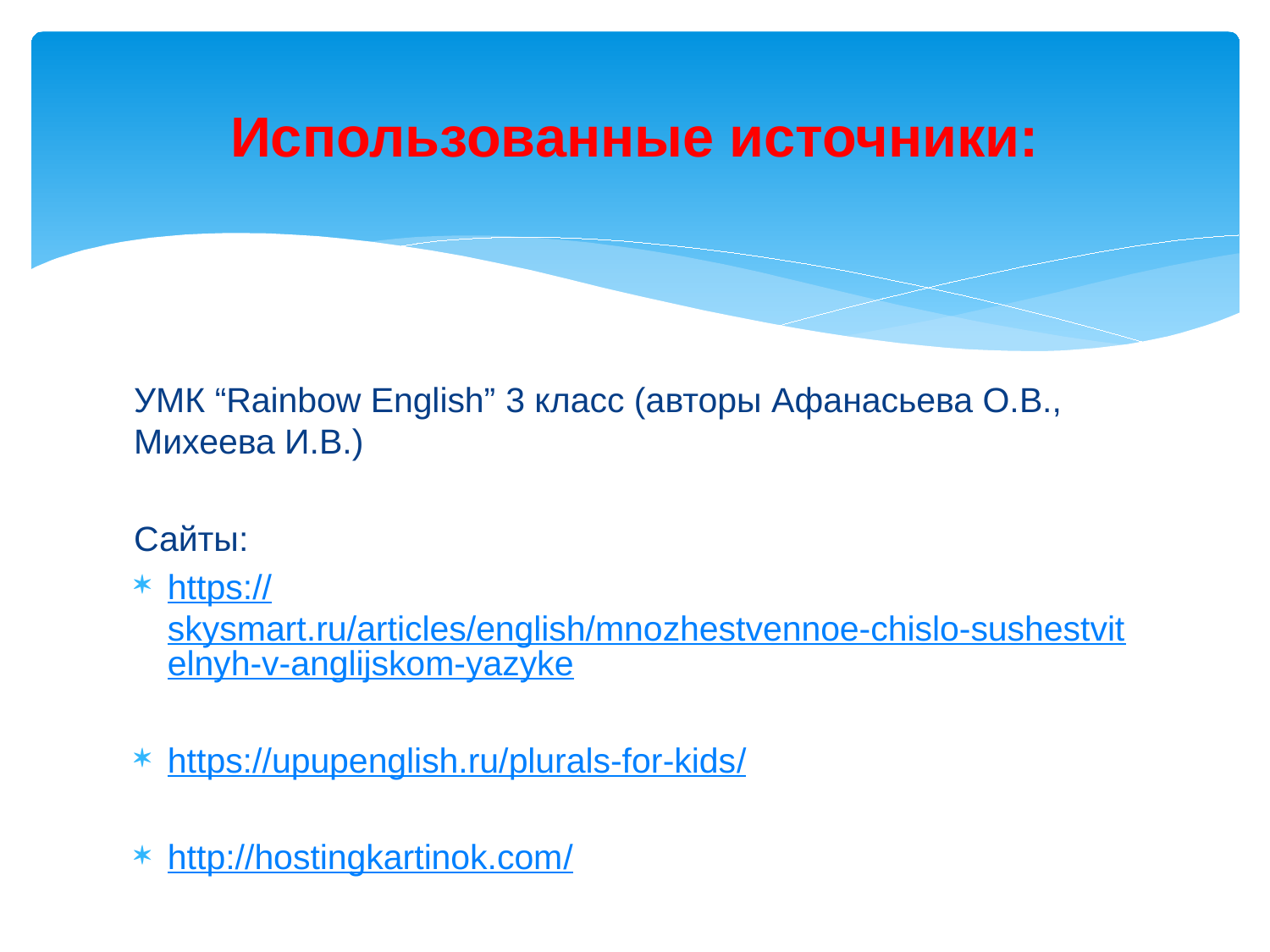

# Использованные источники:
УМК “Rainbow English” 3 класс (авторы Афанасьева О.В., Михеева И.В.)

Сайты:
https://skysmart.ru/articles/english/mnozhestvennoe-chislo-sushestvitelnyh-v-anglijskom-yazyke

https://upupenglish.ru/plurals-for-kids/

http://hostingkartinok.com/